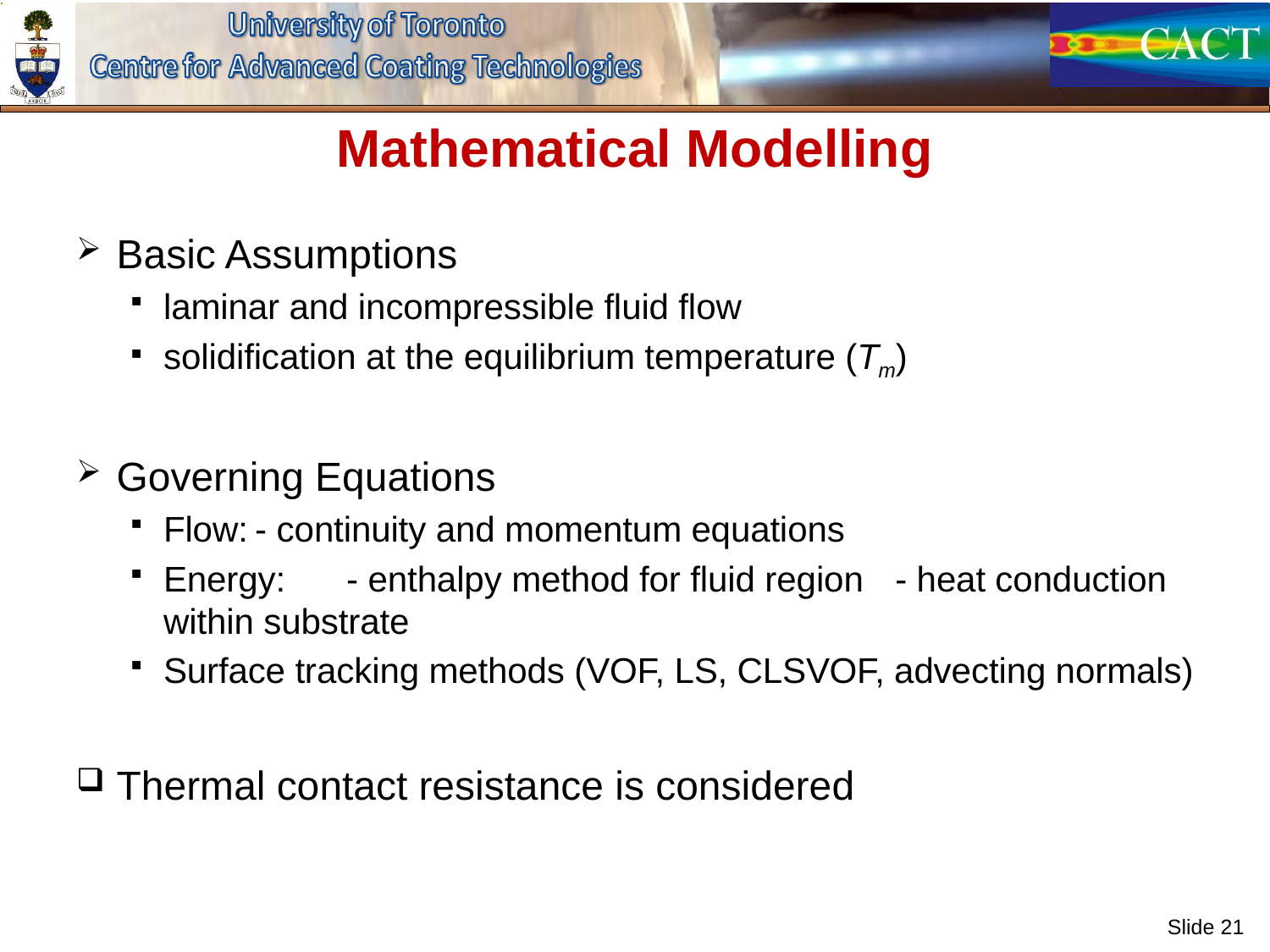

# Mathematical Modelling
Basic Assumptions
laminar and incompressible fluid flow
solidification at the equilibrium temperature (Tm)

Governing Equations
Flow:	- continuity and momentum equations
Energy:	- enthalpy method for fluid region 				- heat conduction within substrate
Surface tracking methods (VOF, LS, CLSVOF, advecting normals)

Thermal contact resistance is considered